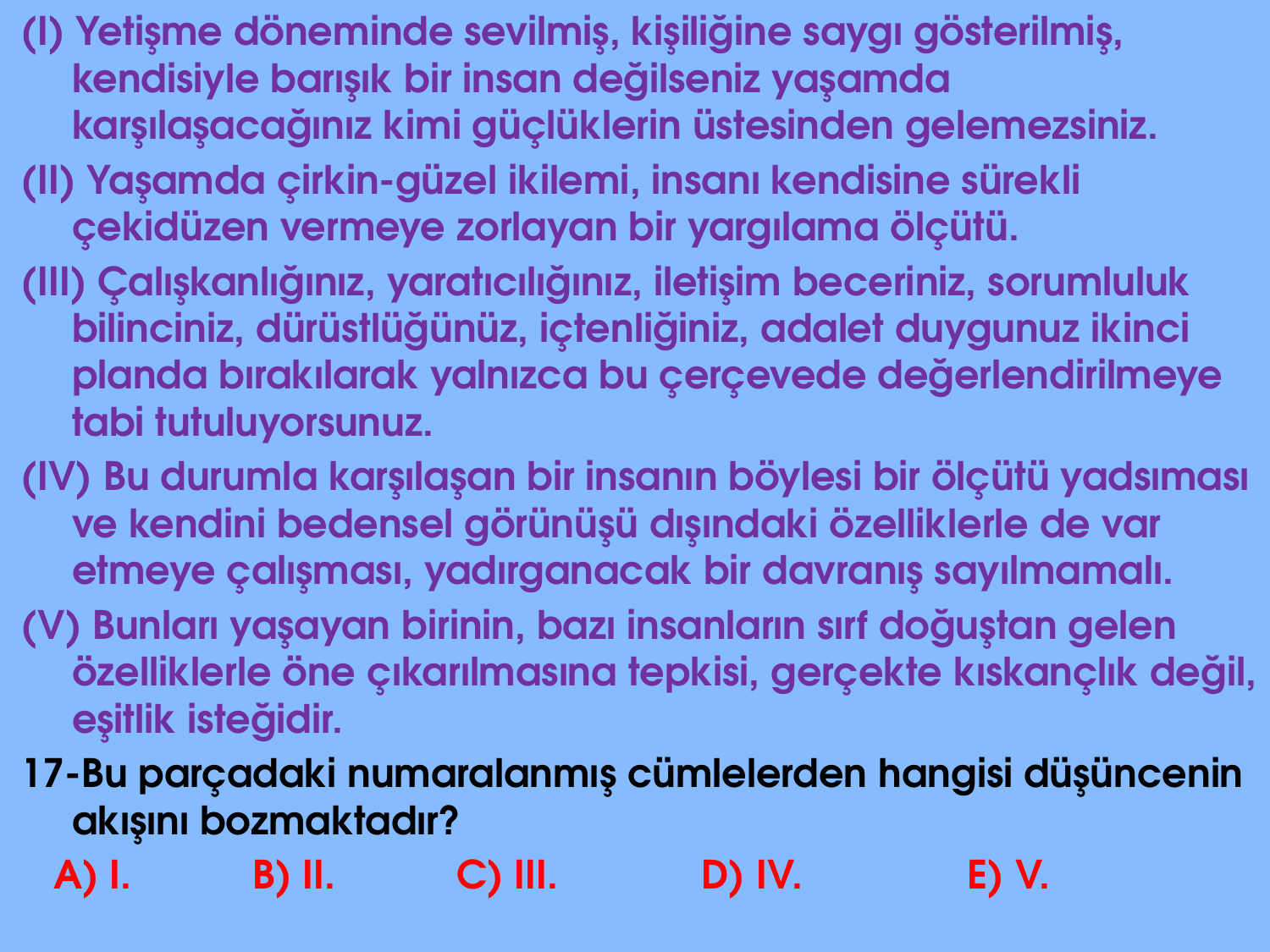

(I) Yetişme döneminde sevilmiş, kişiliğine saygı gösterilmiş, kendisiyle barışık bir insan değilseniz yaşamda karşılaşacağınız kimi güçlüklerin üstesinden gelemezsiniz.
(II) Yaşamda çirkin-güzel ikilemi, insanı kendisine sürekli çekidüzen vermeye zorlayan bir yargılama ölçütü.
(III) Çalışkanlığınız, yaratıcılığınız, iletişim beceriniz, sorumluluk bilinciniz, dürüstlüğünüz, içtenliğiniz, adalet duygunuz ikinci planda bırakılarak yalnızca bu çerçevede değerlendirilmeye tabi tutuluyorsunuz.
(IV) Bu durumla karşılaşan bir insanın böylesi bir ölçütü yadsıması ve kendini bedensel görünüşü dışındaki özelliklerle de var etmeye çalışması, yadırganacak bir davranış sayılmamalı.
(V) Bunları yaşayan birinin, bazı insanların sırf doğuştan gelen özelliklerle öne çıkarılmasına tepkisi, gerçekte kıskançlık değil, eşitlik isteğidir.
17-Bu parçadaki numaralanmış cümlelerden hangisi düşüncenin akışını bozmaktadır?
   A) I.           B) II.           C) III.             D) IV.               E) V.